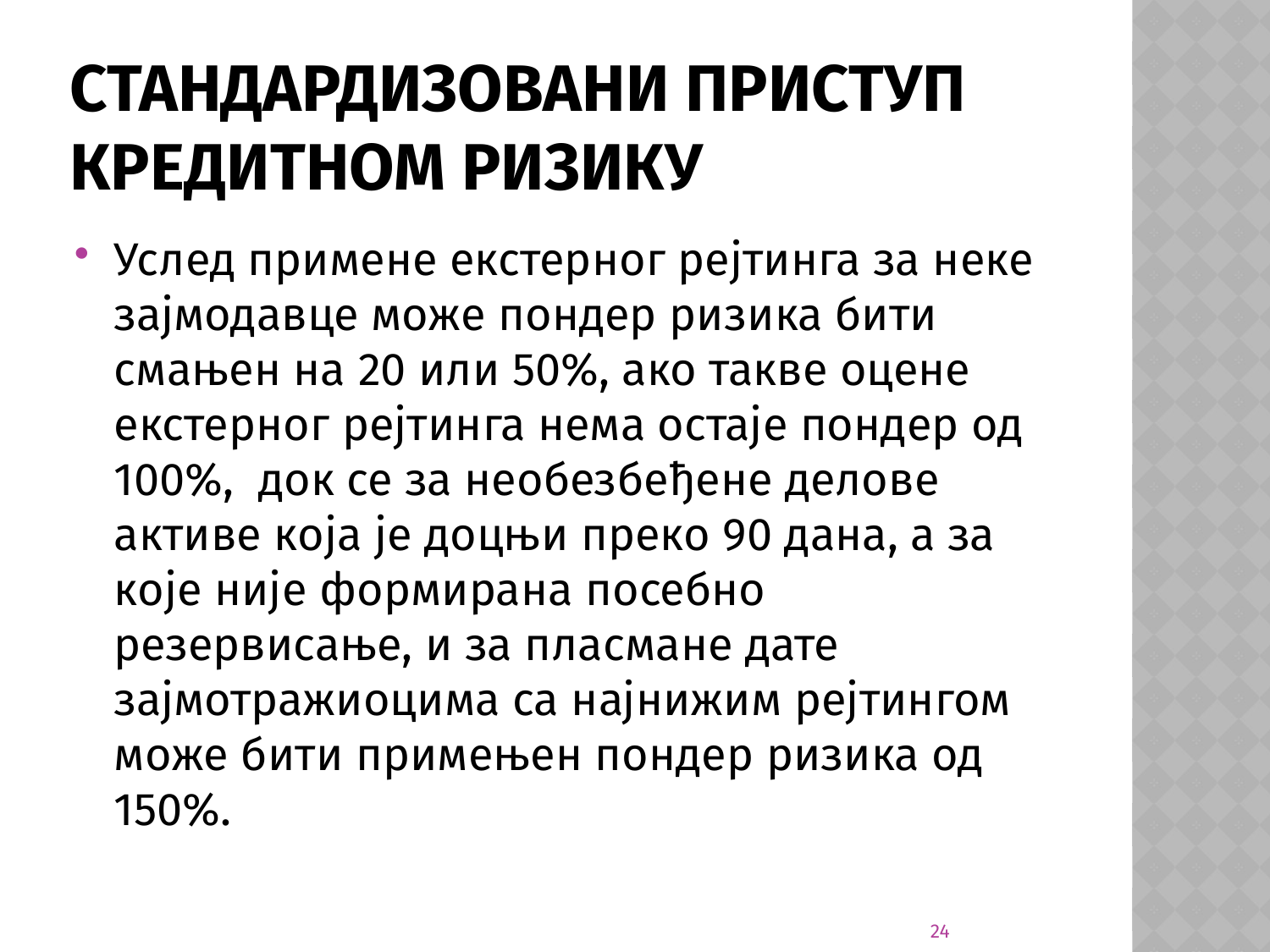

# Стандардизовани приступ кредитном ризику
Услед примене екстерног рејтинга за неке зајмодавце може пондер ризика бити смањен на 20 или 50%, ако такве оцене екстерног рејтинга нема остаје пондер од 100%,  док се за необезбеђене делове активе која је доцњи преко 90 дана, а за које није формирана посебно резервисање, и за пласмане дате зајмотражиоцима са најнижим рејтингом може бити примењен пондер ризика од 150%.

24